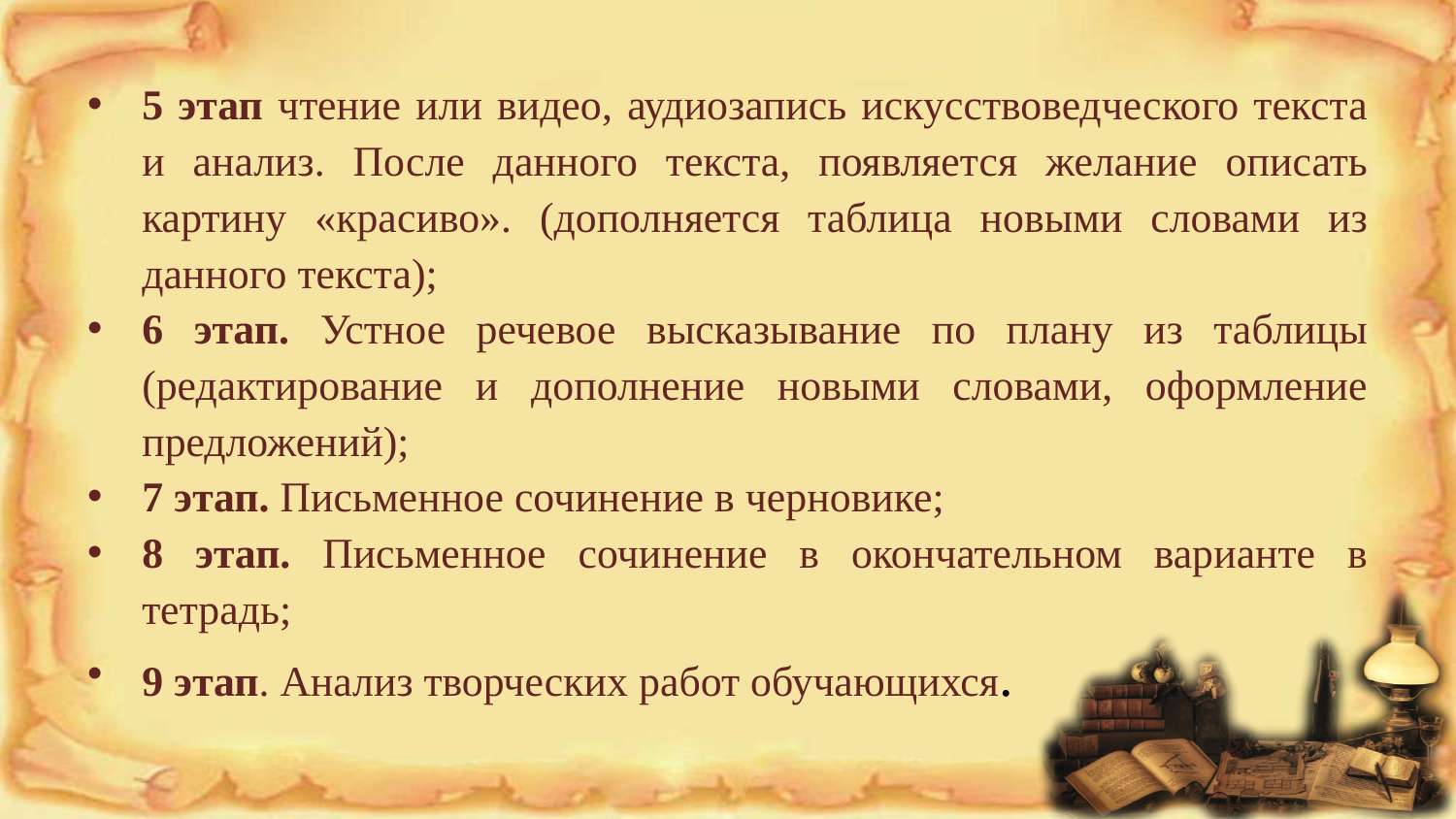

#
5 этап чтение или видео, аудиозапись искусствоведческого текста и анализ. После данного текста, появляется желание описать картину «красиво». (дополняется таблица новыми словами из данного текста);
6 этап. Устное речевое высказывание по плану из таблицы (редактирование и дополнение новыми словами, оформление предложений);
7 этап. Письменное сочинение в черновике;
8 этап. Письменное сочинение в окончательном варианте в тетрадь;
9 этап. Анализ творческих работ обучающихся.